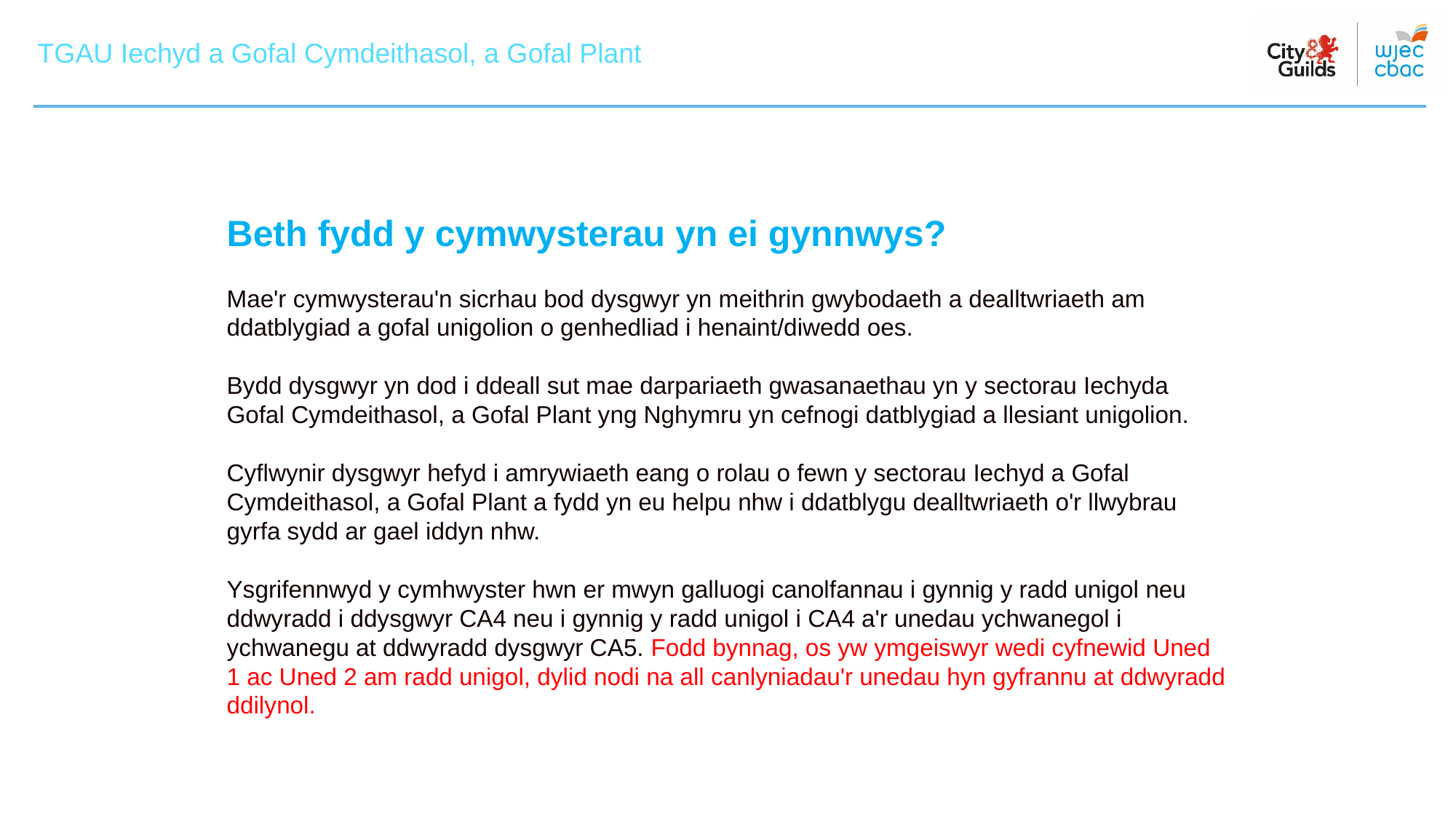

TGAU Iechyd a Gofal Cymdeithasol, a Gofal Plant

TGAU Iechyd a Gofal Cymdeithasol, a Gofal Plant

Beth fydd y cymwysterau yn ei gynnwys?

Mae'r cymwysterau'n sicrhau bod dysgwyr yn meithrin gwybodaeth a dealltwriaeth am ddatblygiad a gofal unigolion o genhedliad i henaint/diwedd oes.
Bydd dysgwyr yn dod i ddeall sut mae darpariaeth gwasanaethau yn y sectorau Iechyda Gofal Cymdeithasol, a Gofal Plant yng Nghymru yn cefnogi datblygiad a llesiant unigolion.
Cyflwynir dysgwyr hefyd i amrywiaeth eang o rolau o fewn y sectorau Iechyd a Gofal Cymdeithasol, a Gofal Plant a fydd yn eu helpu nhw i ddatblygu dealltwriaeth o'r llwybrau gyrfa sydd ar gael iddyn nhw.

Ysgrifennwyd y cymhwyster hwn er mwyn galluogi canolfannau i gynnig y radd unigol neu ddwyradd i ddysgwyr CA4 neu i gynnig y radd unigol i CA4 a'r unedau ychwanegol i ychwanegu at ddwyradd dysgwyr CA5. Fodd bynnag, os yw ymgeiswyr wedi cyfnewid Uned 1 ac Uned 2 am radd unigol, dylid nodi na all canlyniadau'r unedau hyn gyfrannu at ddwyradd ddilynol.